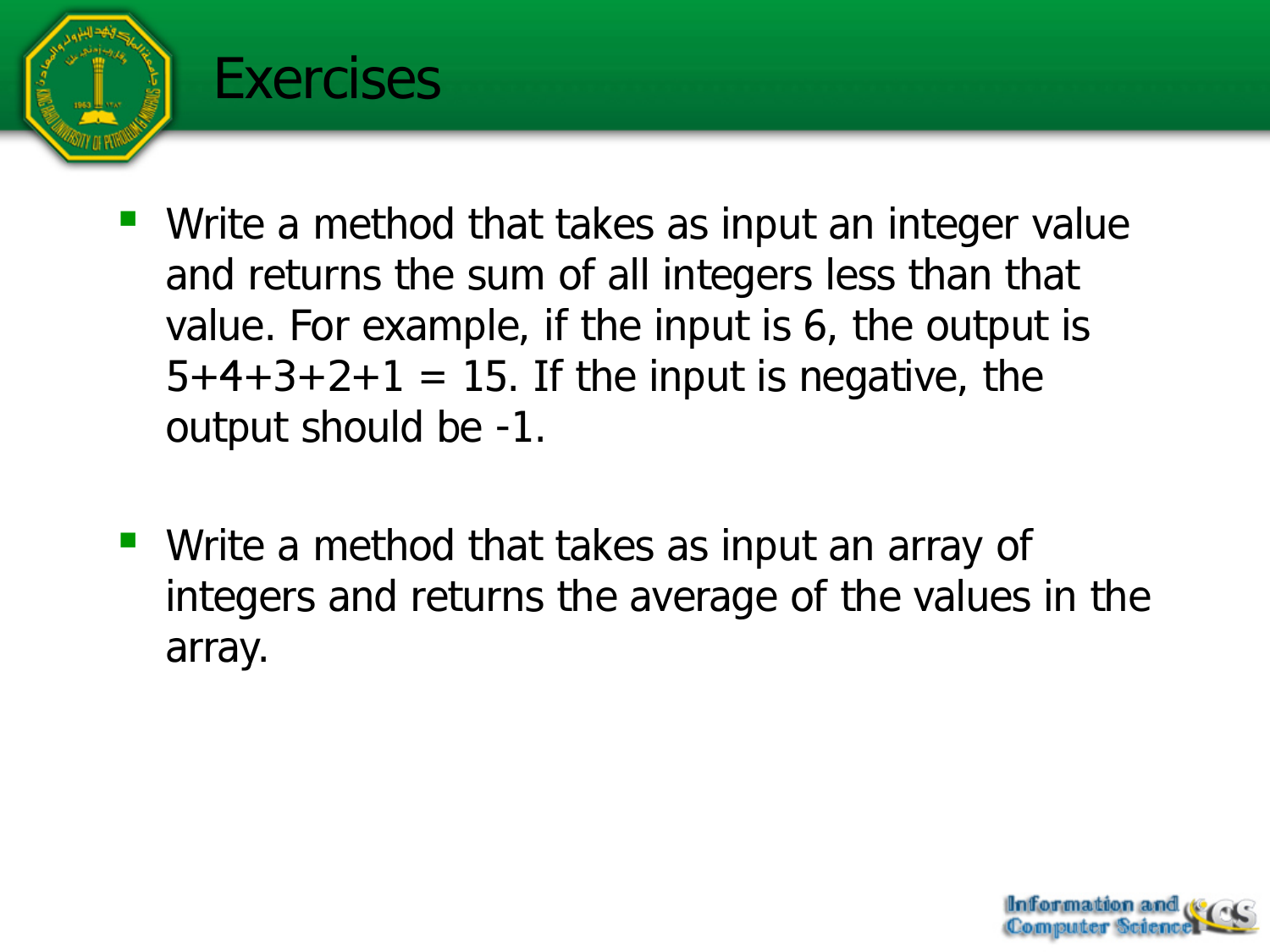

# Exercises
Write a method that takes as input an integer value and returns the sum of all integers less than that value. For example, if the input is 6, the output is 5+4+3+2+1 = 15. If the input is negative, the output should be -1.

Write a method that takes as input an array of integers and returns the average of the values in the array.